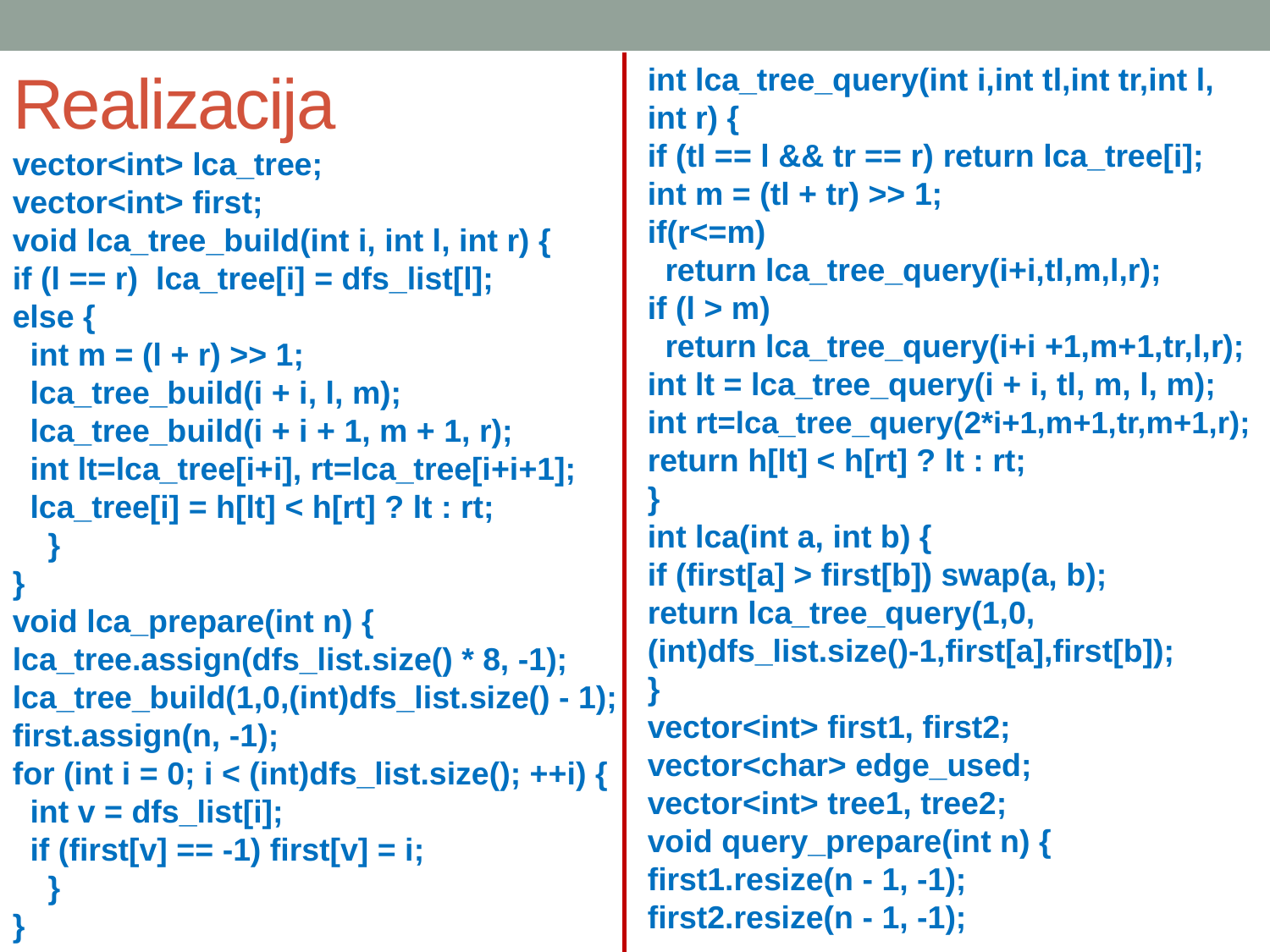

# Realizacija
int lca_tree_query(int i,int tl,int tr,int l, int r) {
if (tl == l && tr == r) return lca_tree[i];
int m = (tl + tr) >> 1;
if(r<=m)
  return lca_tree_query(i+i,tl,m,l,r);
if (l > m)
  return lca_tree_query(i+i +1,m+1,tr,l,r);
int lt = lca_tree_query(i + i, tl, m, l, m);
int rt=lca_tree_query(2*i+1,m+1,tr,m+1,r);
return h[lt] < h[rt] ? lt : rt;
}
int lca(int a, int b) {
if (first[a] > first[b]) swap(a, b);
return lca_tree_query(1,0,
(int)dfs_list.size()-1,first[a],first[b]);
}
vector<int> first1, first2;
vector<char> edge_used;
vector<int> tree1, tree2;
void query_prepare(int n) {
first1.resize(n - 1, -1);
first2.resize(n - 1, -1);
vector<int> lca_tree;
vector<int> first;
void lca_tree_build(int i, int l, int r) {
if (l == r)  lca_tree[i] = dfs_list[l];
else {
  int m = (l + r) >> 1;
  lca_tree_build(i + i, l, m);
  lca_tree_build(i + i + 1, m + 1, r);
  int lt=lca_tree[i+i], rt=lca_tree[i+i+1];
  lca_tree[i] = h[lt] < h[rt] ? lt : rt;
    }
}
void lca_prepare(int n) {
lca_tree.assign(dfs_list.size() * 8, -1);
lca_tree_build(1,0,(int)dfs_list.size() - 1);
first.assign(n, -1);
for (int i = 0; i < (int)dfs_list.size(); ++i) {
  int v = dfs_list[i];
  if (first[v] == -1) first[v] = i;
    }
}